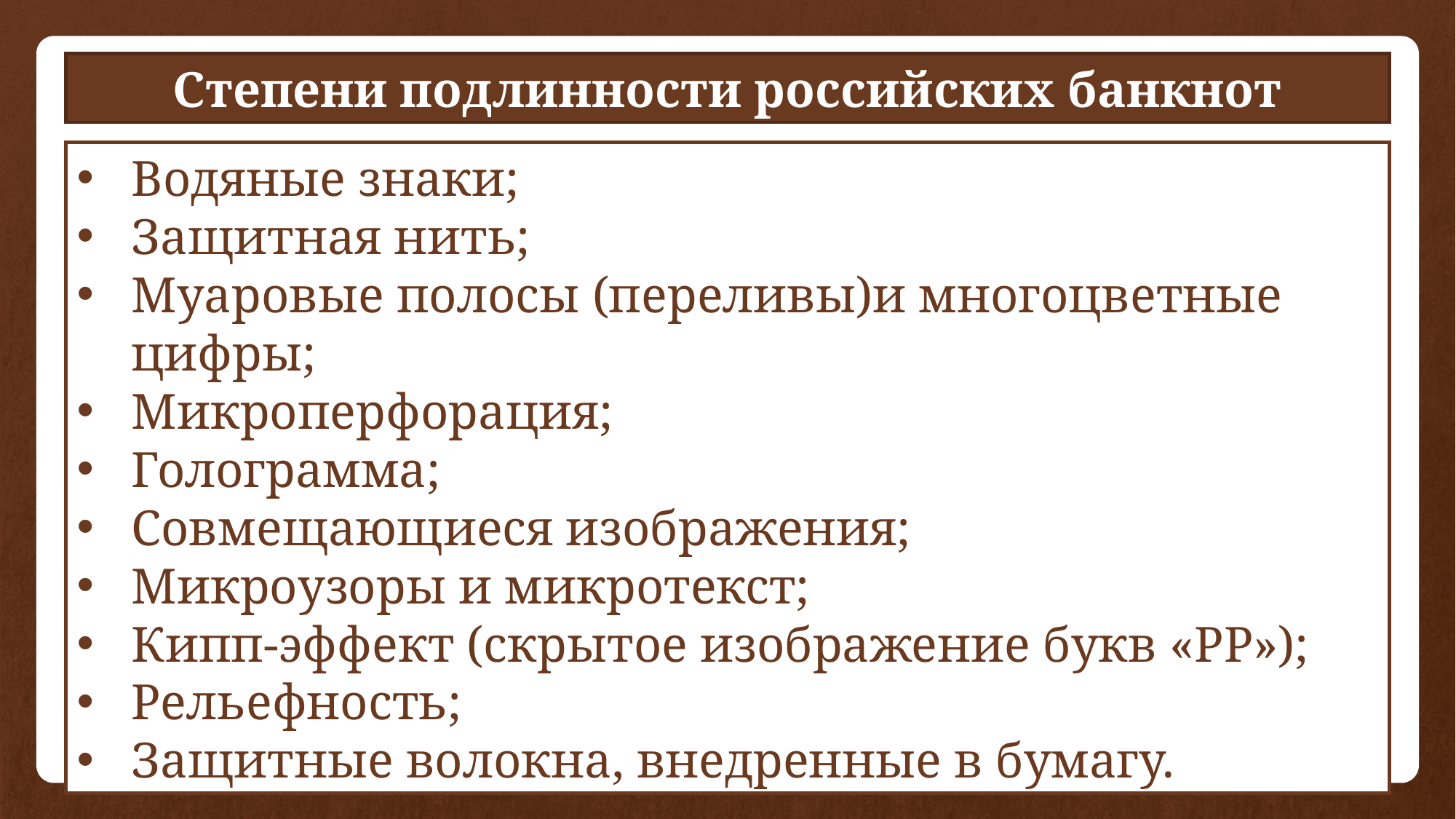

Степени подлинности российских банкнот
Водяные знаки;
Защитная нить;
Муаровые полосы (переливы)и многоцветные цифры;
Микроперфорация;
Голограмма;
Совмещающиеся изображения;
Микроузоры и микротекст;
Кипп-эффект (скрытое изображение букв «РР»);
Рельефность;
Защитные волокна, внедренные в бумагу.